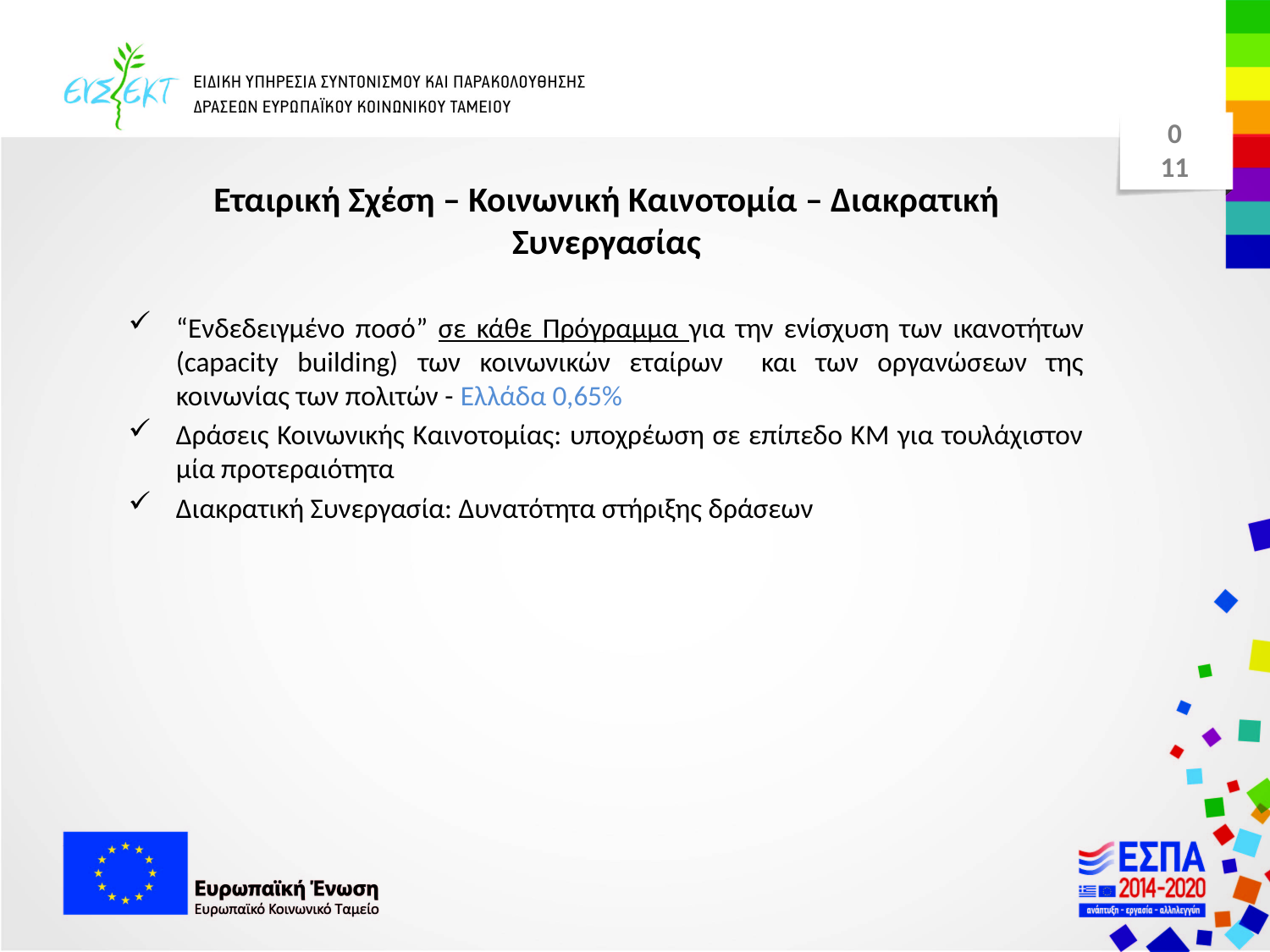

011
# Εταιρική Σχέση – Κοινωνική Καινοτομία – Διακρατική Συνεργασίας

“Ενδεδειγμένο ποσό” σε κάθε Πρόγραμμα για την ενίσχυση των ικανοτήτων (capacity building) των κοινωνικών εταίρων  και των οργανώσεων της κοινωνίας των πολιτών - Ελλάδα 0,65%
Δράσεις Κοινωνικής Καινοτομίας: υποχρέωση σε επίπεδο ΚΜ για τουλάχιστον μία προτεραιότητα
Διακρατική Συνεργασία: Δυνατότητα στήριξης δράσεων